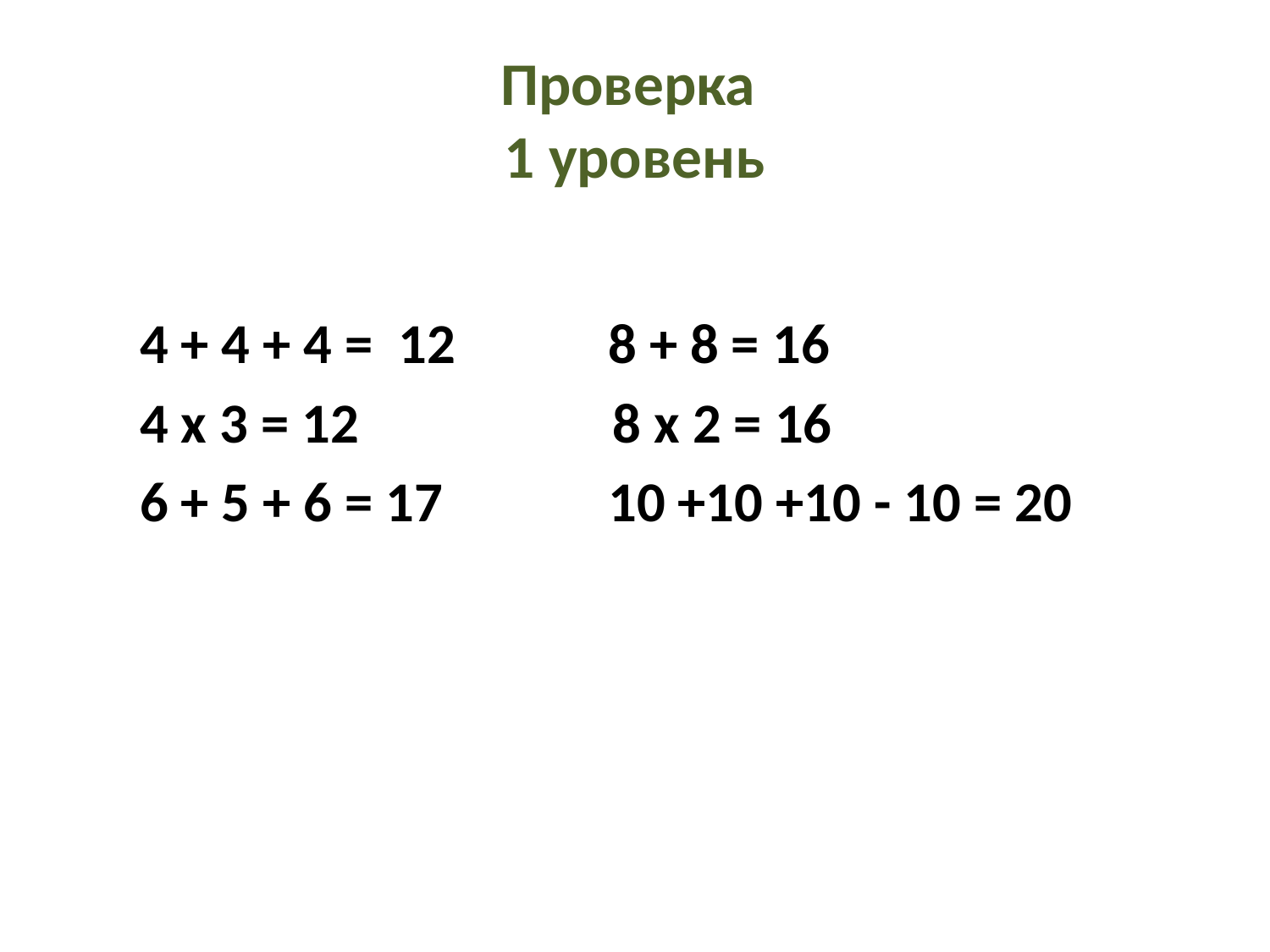

# Проверка 1 уровень

     4 + 4 + 4 =  12            8 + 8 = 16
     4 х 3 = 12                    8 х 2 = 16
     6 + 5 + 6 = 17             10 +10 +10 - 10 = 20